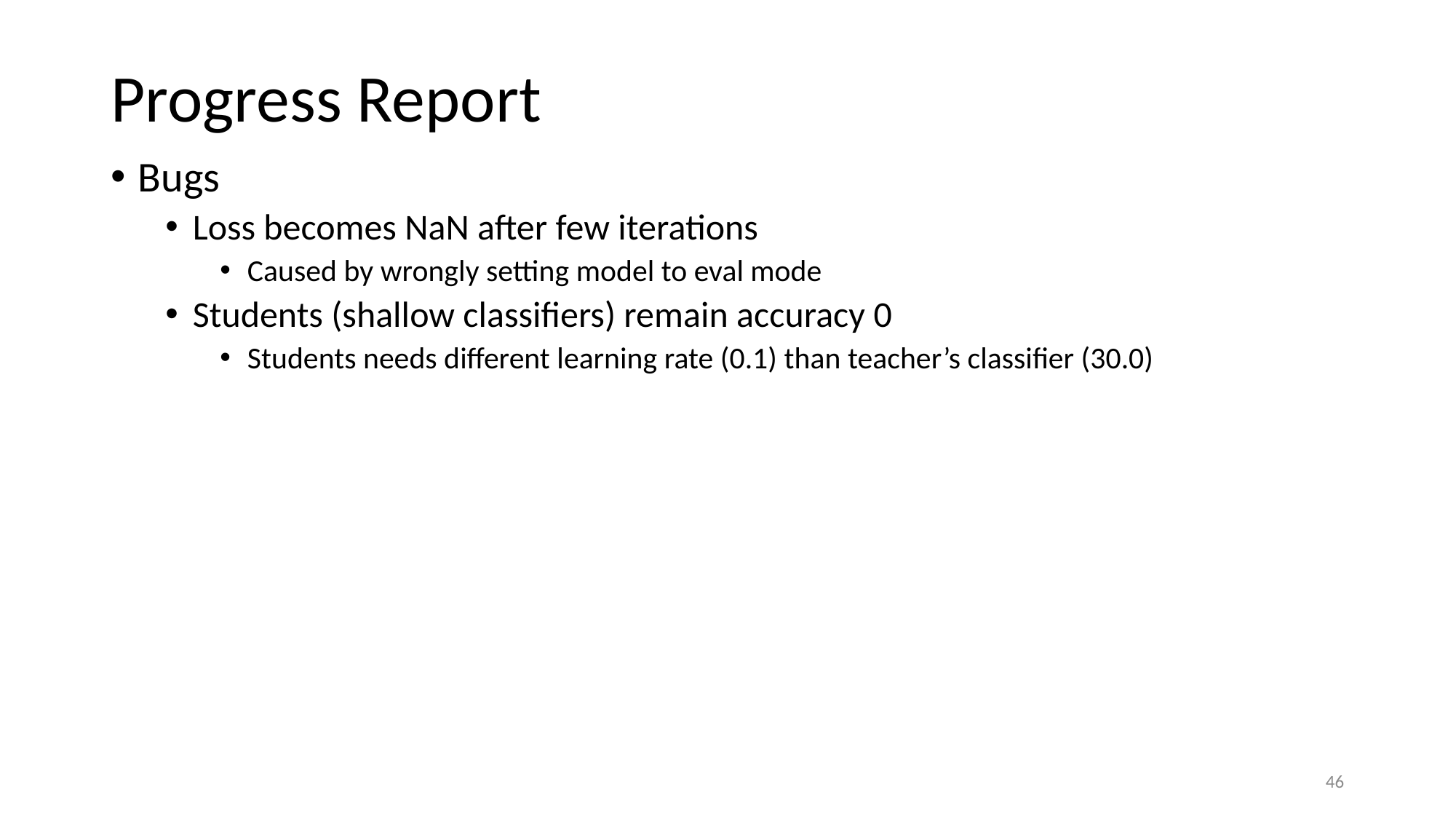

# Progress Report
Bugs
Loss becomes NaN after few iterations
Caused by wrongly setting model to eval mode
Students (shallow classifiers) remain accuracy 0
Students needs different learning rate (0.1) than teacher’s classifier (30.0)

46